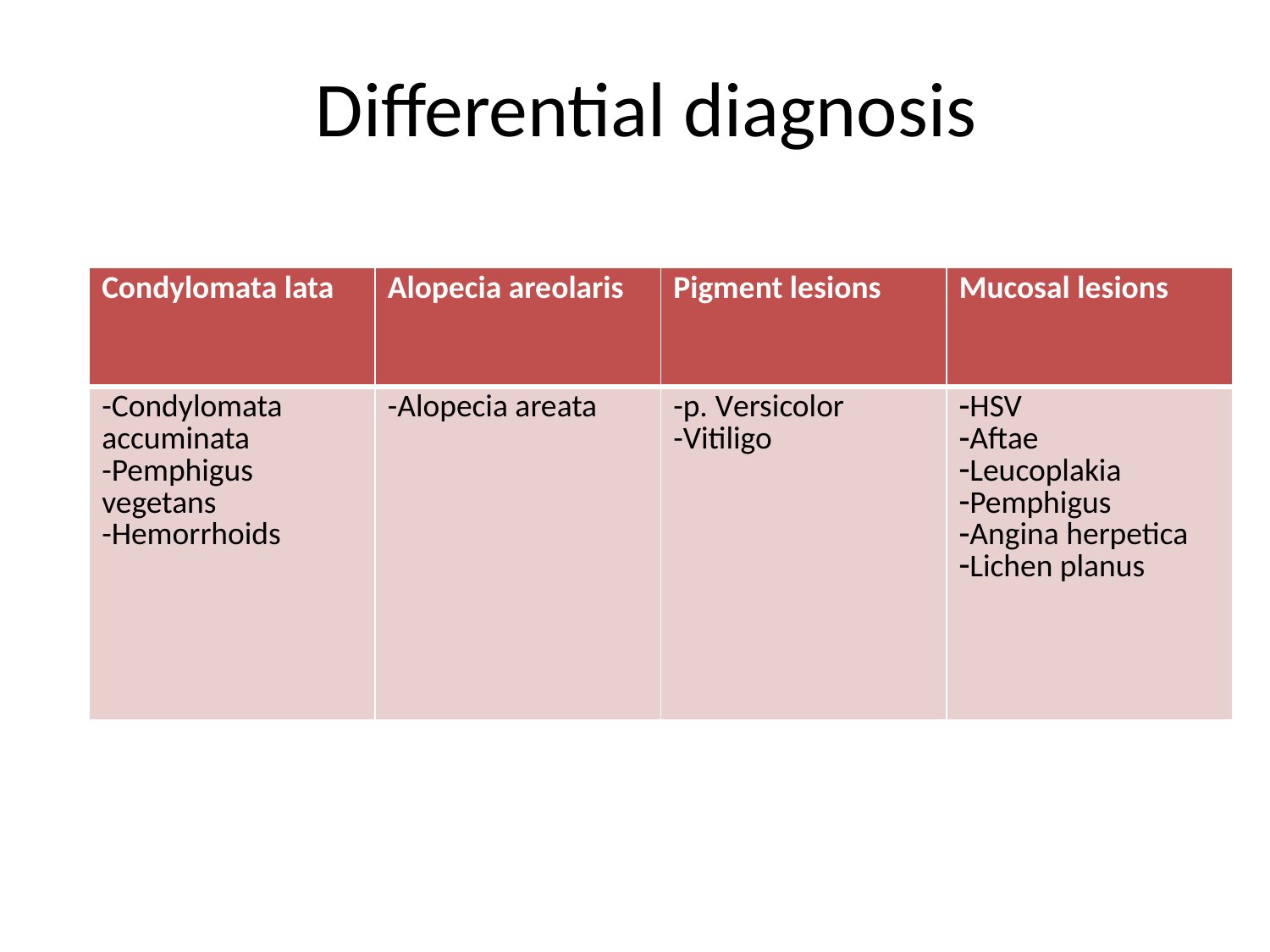

# Differential diagnosis
| Condylomata lata | Alopecia areolaris | Pigment lesions | Mucosal lesions |
| --- | --- | --- | --- |
| -Condylomata accuminata -Pemphigus vegetans -Hemorrhoids | -Alopecia areata | -p. Versicolor -Vitiligo | HSV Aftae Leucoplakia Pemphigus Angina herpetica Lichen planus |